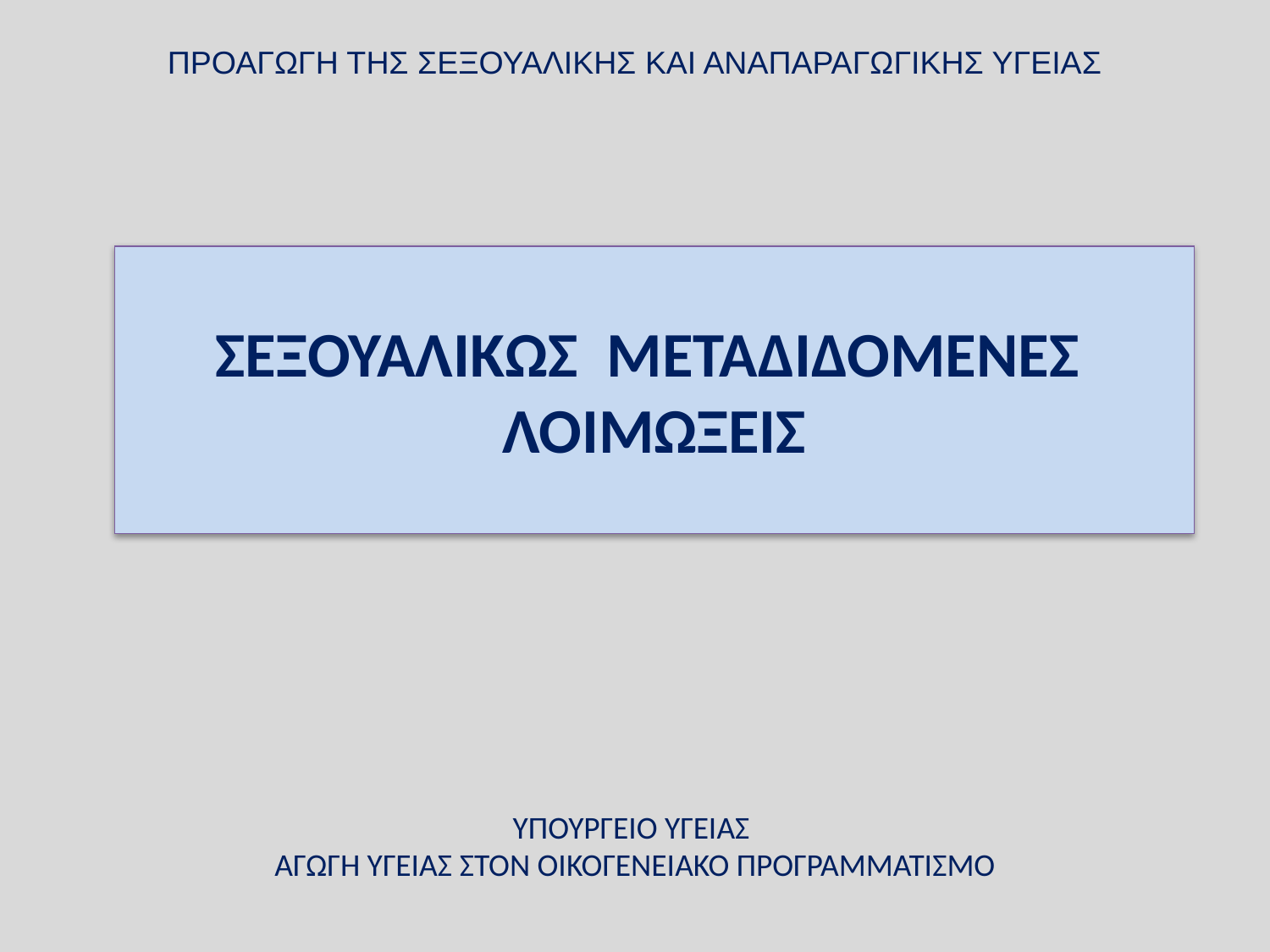

ΠΡΟΑΓΩΓΗ ΤΗΣ ΣΕΞΟΥΑΛΙΚΗΣ ΚΑΙ ΑΝΑΠΑΡΑΓΩΓΙΚΗΣ ΥΓΕΙΑΣ
# ΣΕΞΟΥΑΛΙΚΩΣ  ΜΕΤΑΔΙΔΟΜΕΝΕΣ  ΛΟΙΜΩΞΕΙΣ

YΠΟΥΡΓΕΙΟ ΥΓΕΙΑΣ
ΑΓΩΓΗ ΥΓΕΙΑΣ ΣΤΟΝ ΟΙΚΟΓΕΝΕΙΑΚΟ ΠΡΟΓΡΑΜΜΑΤΙΣΜΟ